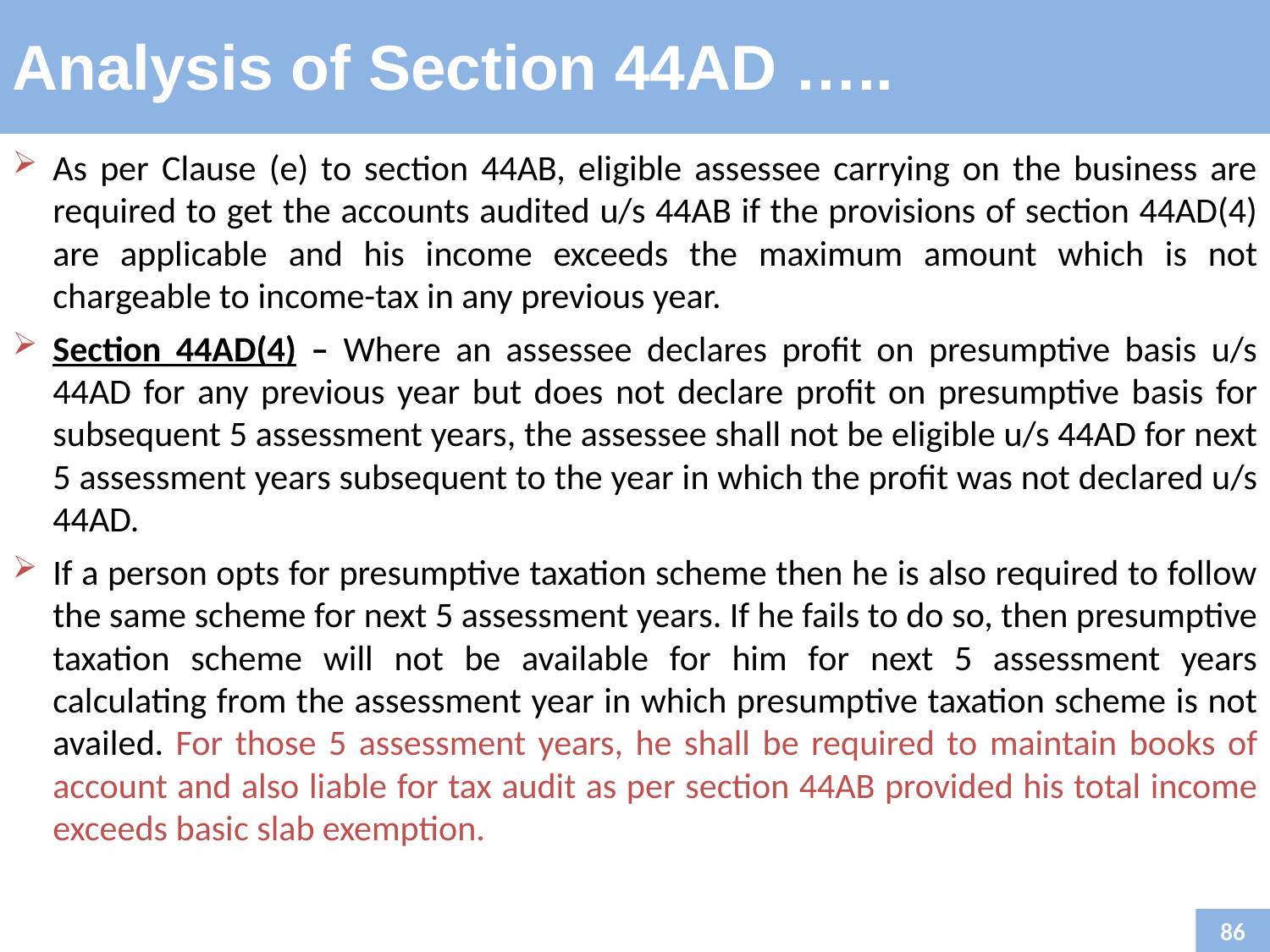

Analysis of Section 44AD …..
As per Clause (e) to section 44AB, eligible assessee carrying on the business are required to get the accounts audited u/s 44AB if the provisions of section 44AD(4) are applicable and his income exceeds the maximum amount which is not chargeable to income-tax in any previous year.
Section 44AD(4) – Where an assessee declares profit on presumptive basis u/s 44AD for any previous year but does not declare profit on presumptive basis for subsequent 5 assessment years, the assessee shall not be eligible u/s 44AD for next 5 assessment years subsequent to the year in which the profit was not declared u/s 44AD.
If a person opts for presumptive taxation scheme then he is also required to follow the same scheme for next 5 assessment years. If he fails to do so, then presumptive taxation scheme will not be available for him for next 5 assessment years calculating from the assessment year in which presumptive taxation scheme is not availed. For those 5 assessment years, he shall be required to maintain books of account and also liable for tax audit as per section 44AB provided his total income exceeds basic slab exemption.
86